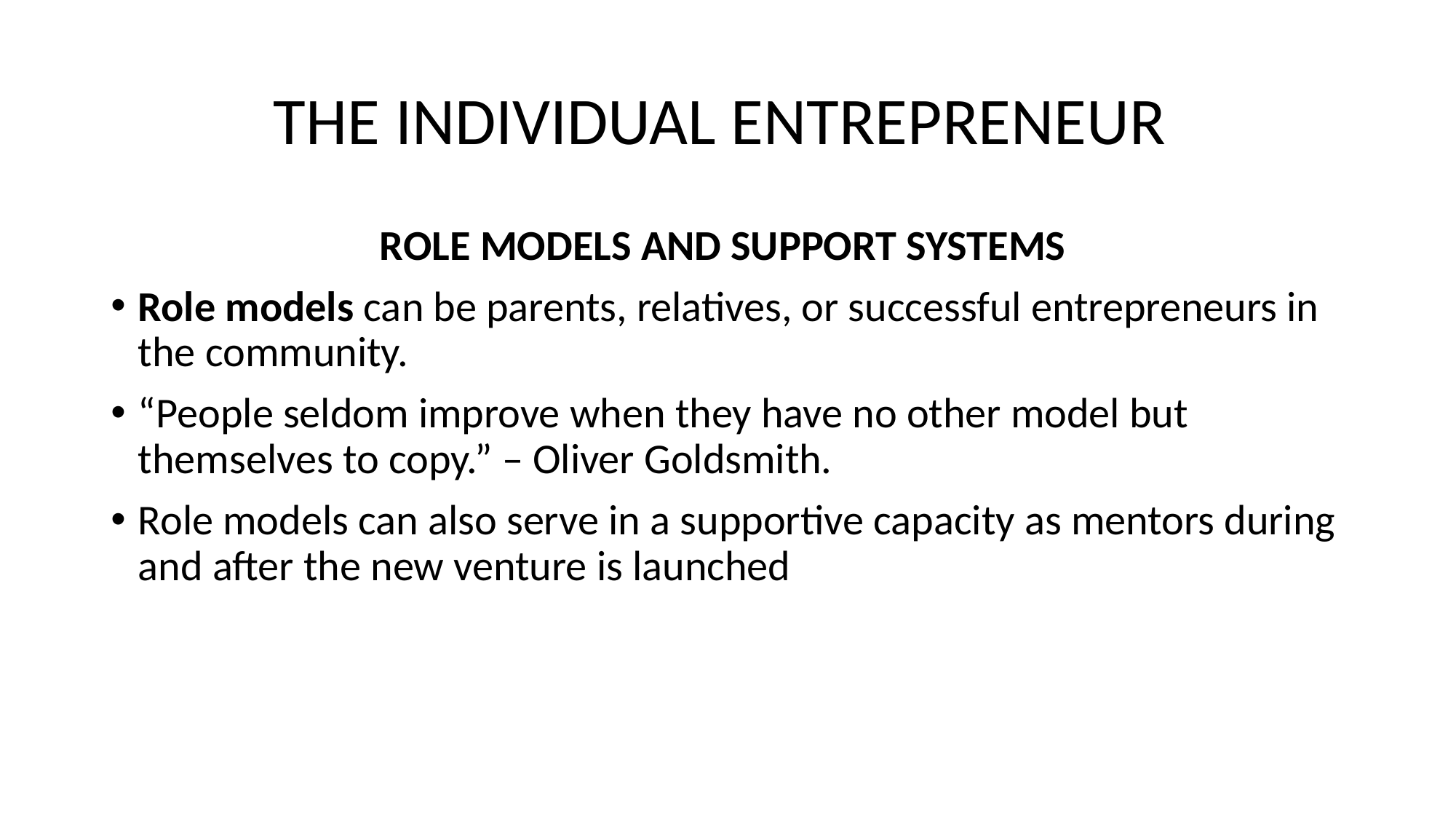

# THE INDIVIDUAL ENTREPRENEUR
ROLE MODELS AND SUPPORT SYSTEMS
Role models can be parents, relatives, or successful entrepreneurs in the community.
“People seldom improve when they have no other model but themselves to copy.” – Oliver Goldsmith.
Role models can also serve in a supportive capacity as mentors during and after the new venture is launched